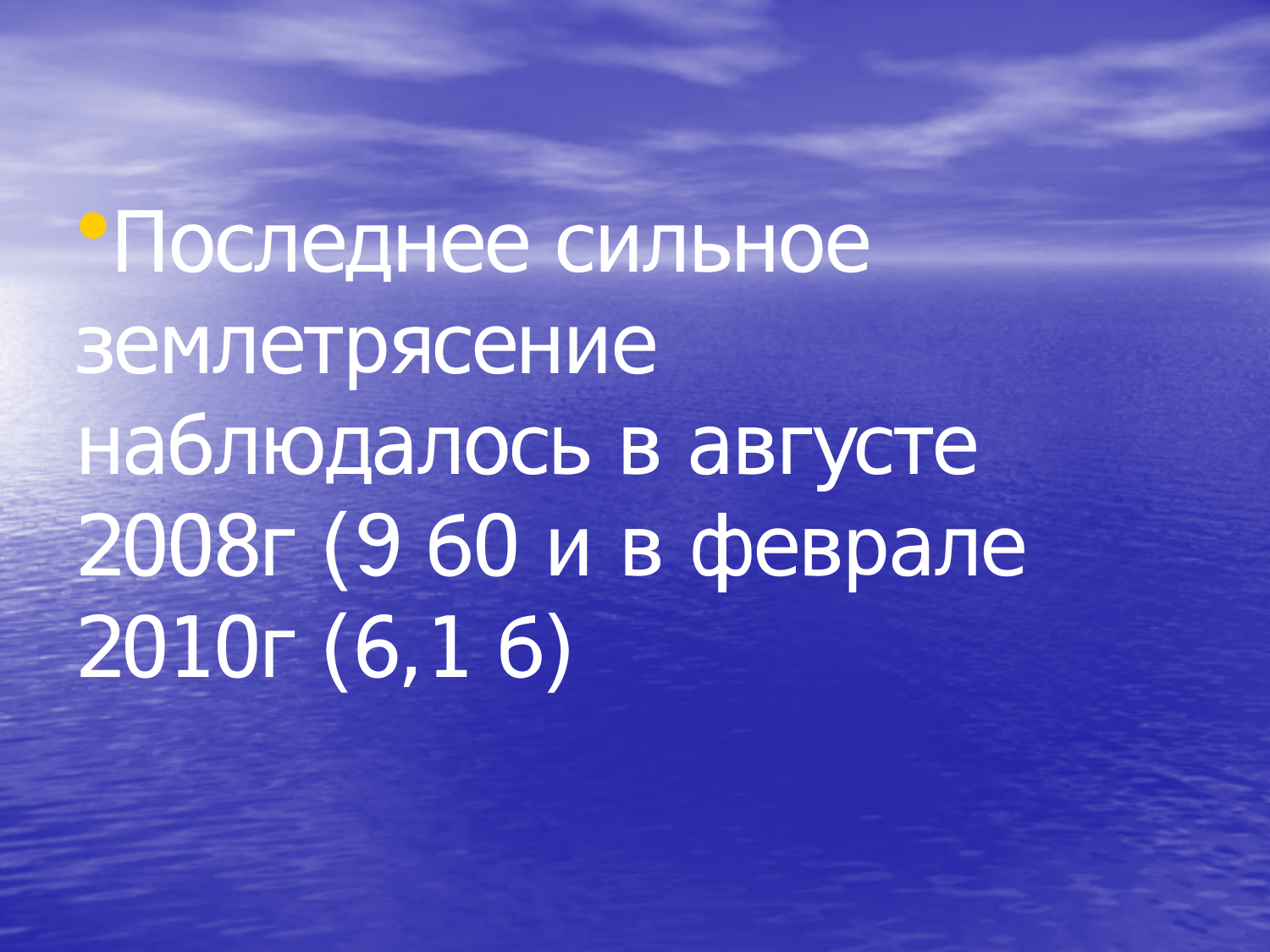

#

Последнее сильное землетрясение наблюдалось в августе 2008г (9 б0 и в феврале 2010г (6,1 б)